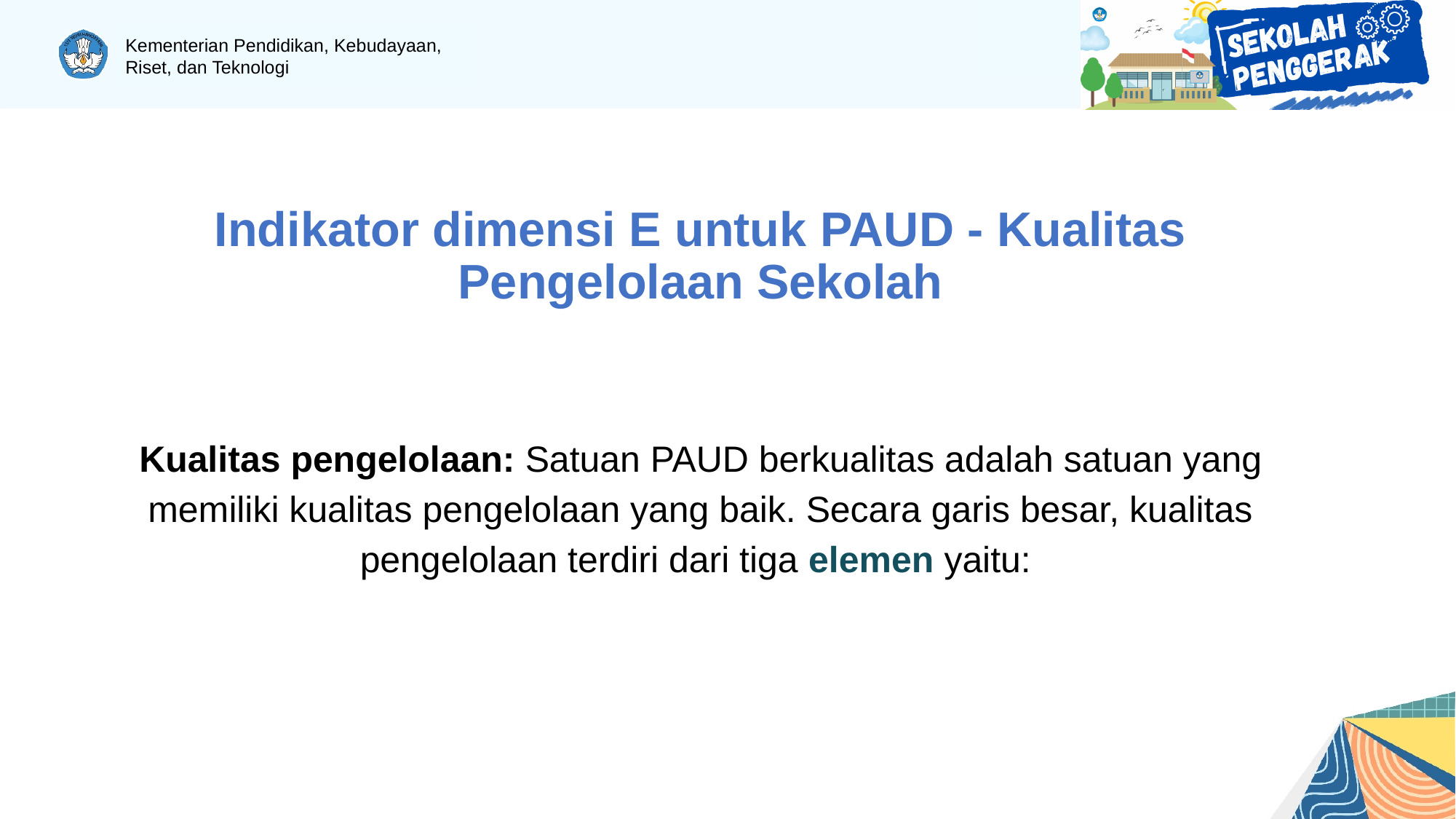

Indikator dimensi E untuk PAUD - Kualitas Pengelolaan Sekolah
Kualitas pengelolaan: Satuan PAUD berkualitas adalah satuan yang memiliki kualitas pengelolaan yang baik. Secara garis besar, kualitas pengelolaan terdiri dari tiga elemen yaitu: